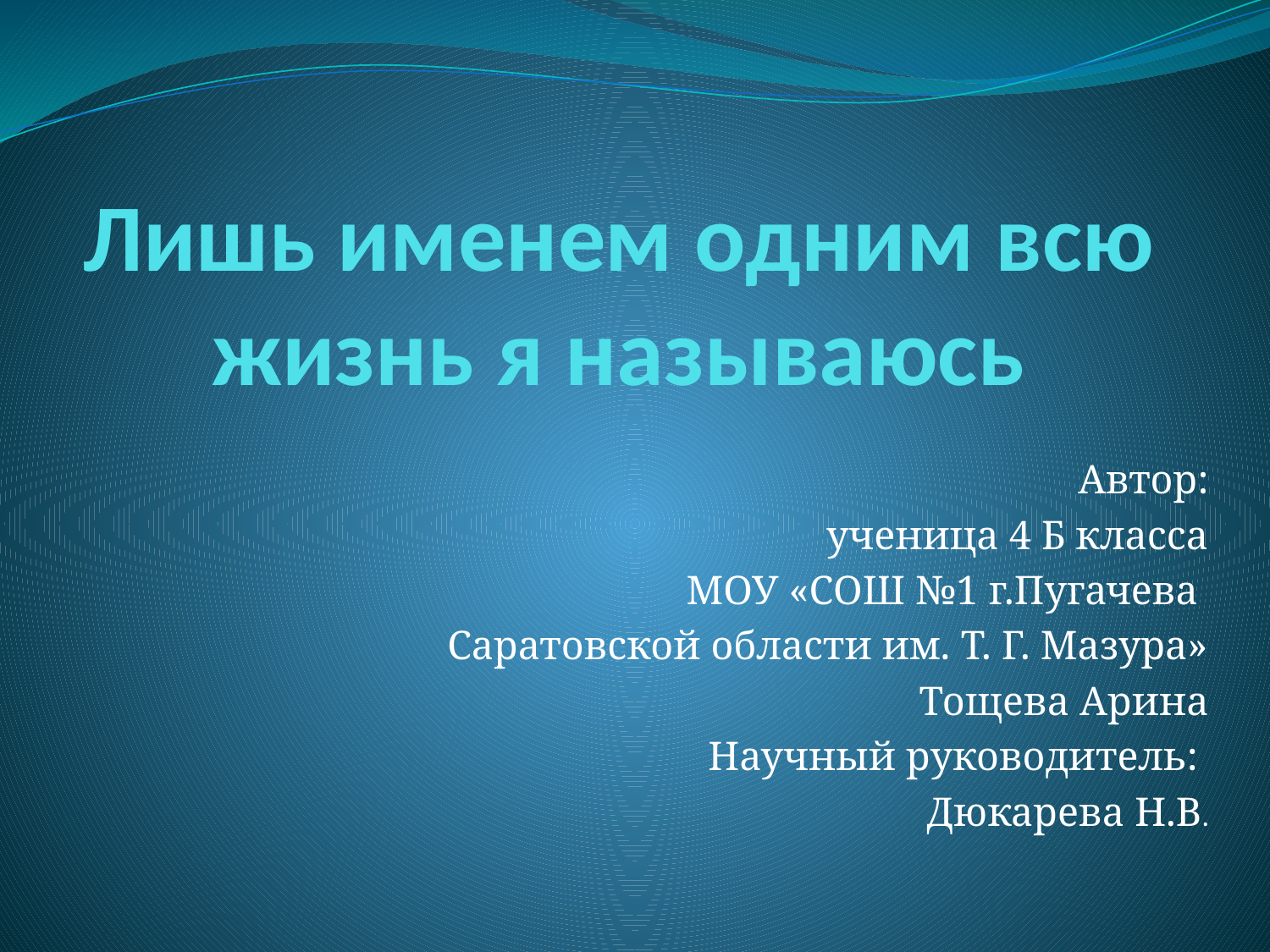

# Лишь именем одним всю жизнь я называюсь
Автор:
ученица 4 Б класса
МОУ «СОШ №1 г.Пугачева
Саратовской области им. Т. Г. Мазура»
Тощева Арина
Научный руководитель:
Дюкарева Н.В.